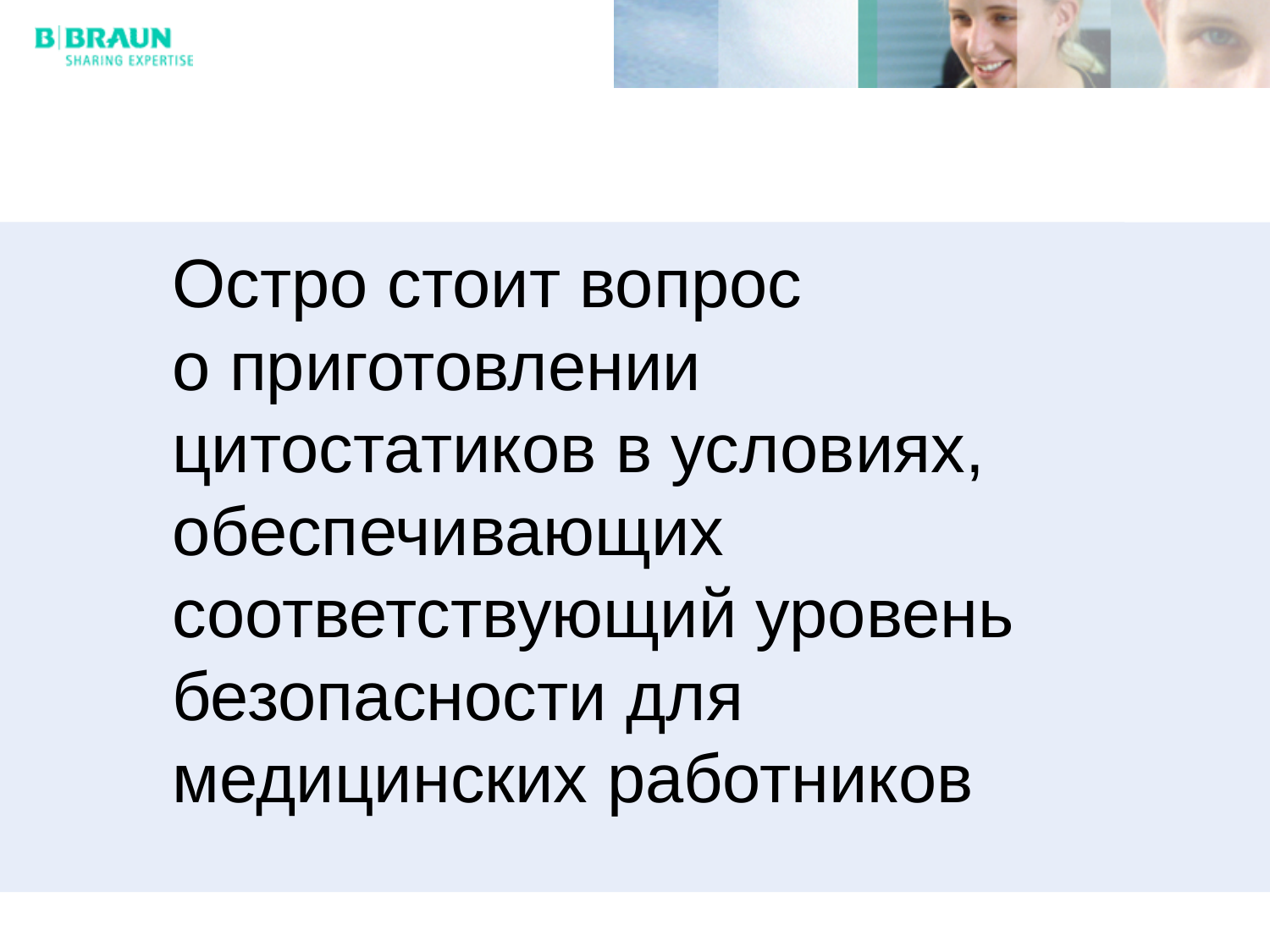

Остро стоит вопрос               о приготовлении цитостатиков в условиях, обеспечивающих соответствующий уровень безопасности для медицинских работников